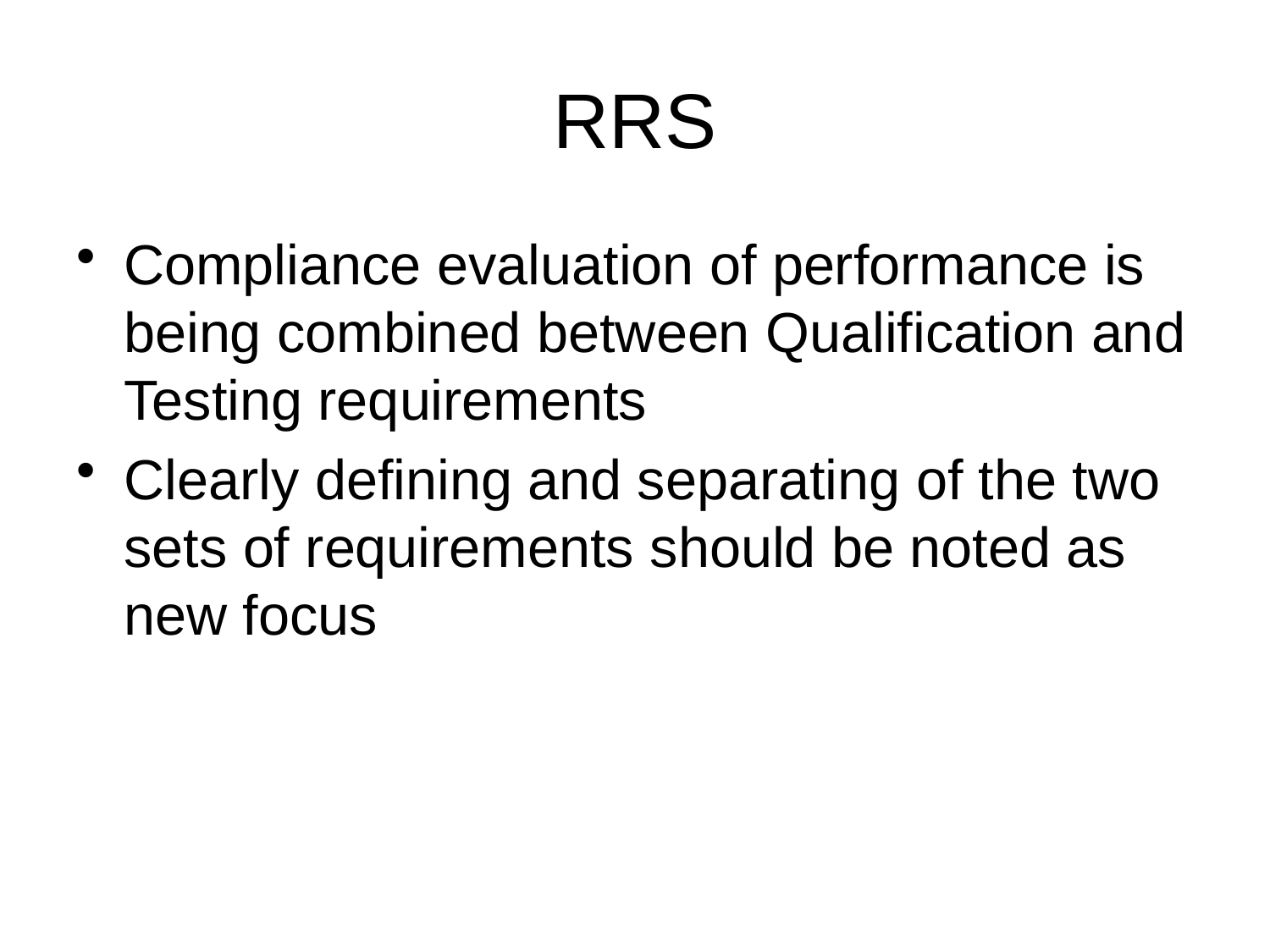

# RRS
Compliance evaluation of performance is being combined between Qualification and Testing requirements
Clearly defining and separating of the two sets of requirements should be noted as new focus